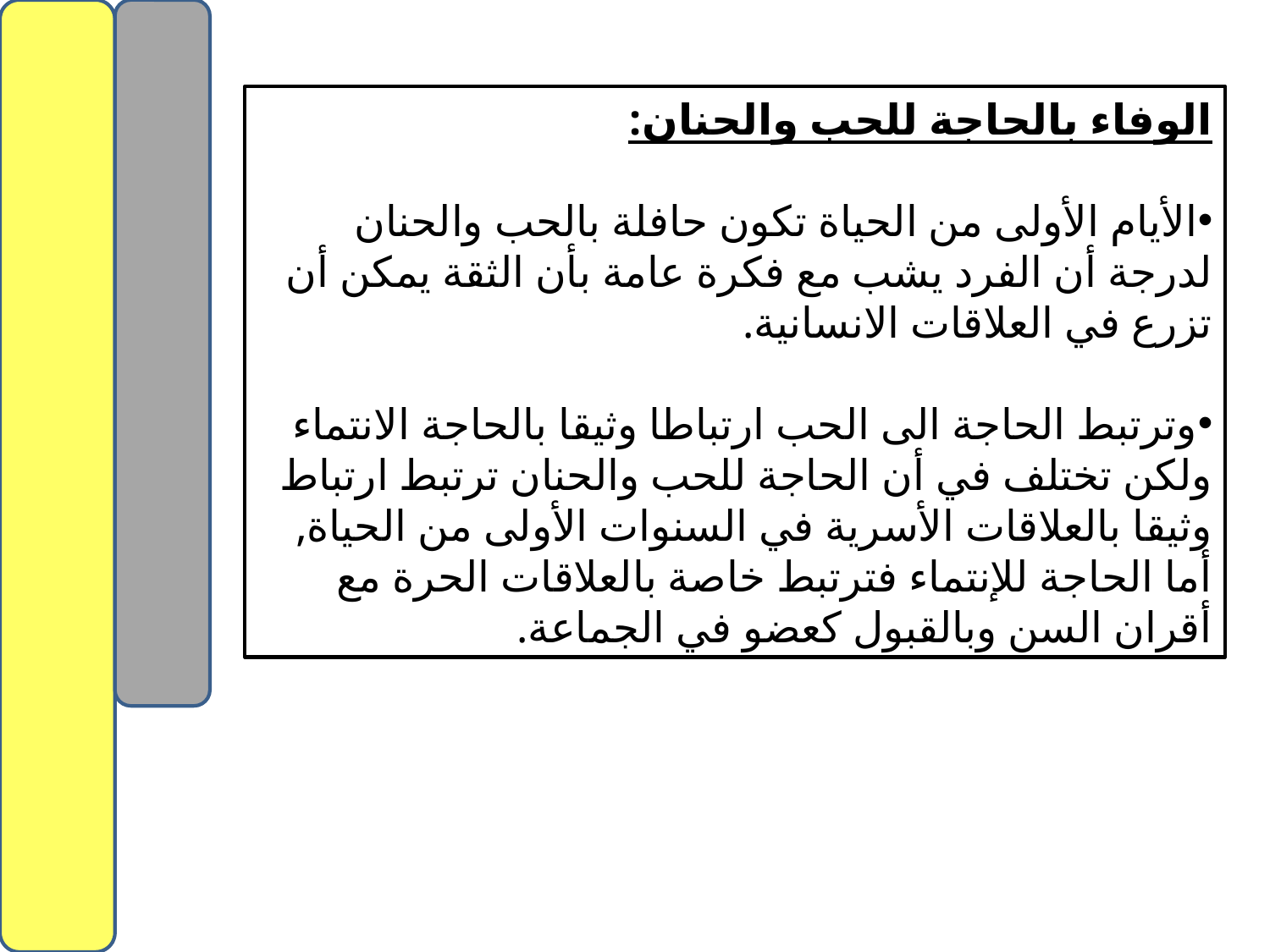

الوفاء بالحاجة للحب والحنان:

الأيام الأولى من الحياة تكون حافلة بالحب والحنان لدرجة أن الفرد يشب مع فكرة عامة بأن الثقة يمكن أن تزرع في العلاقات الانسانية.

وترتبط الحاجة الى الحب ارتباطا وثيقا بالحاجة الانتماء ولكن تختلف في أن الحاجة للحب والحنان ترتبط ارتباط وثيقا بالعلاقات الأسرية في السنوات الأولى من الحياة, أما الحاجة للإنتماء فترتبط خاصة بالعلاقات الحرة مع أقران السن وبالقبول كعضو في الجماعة.